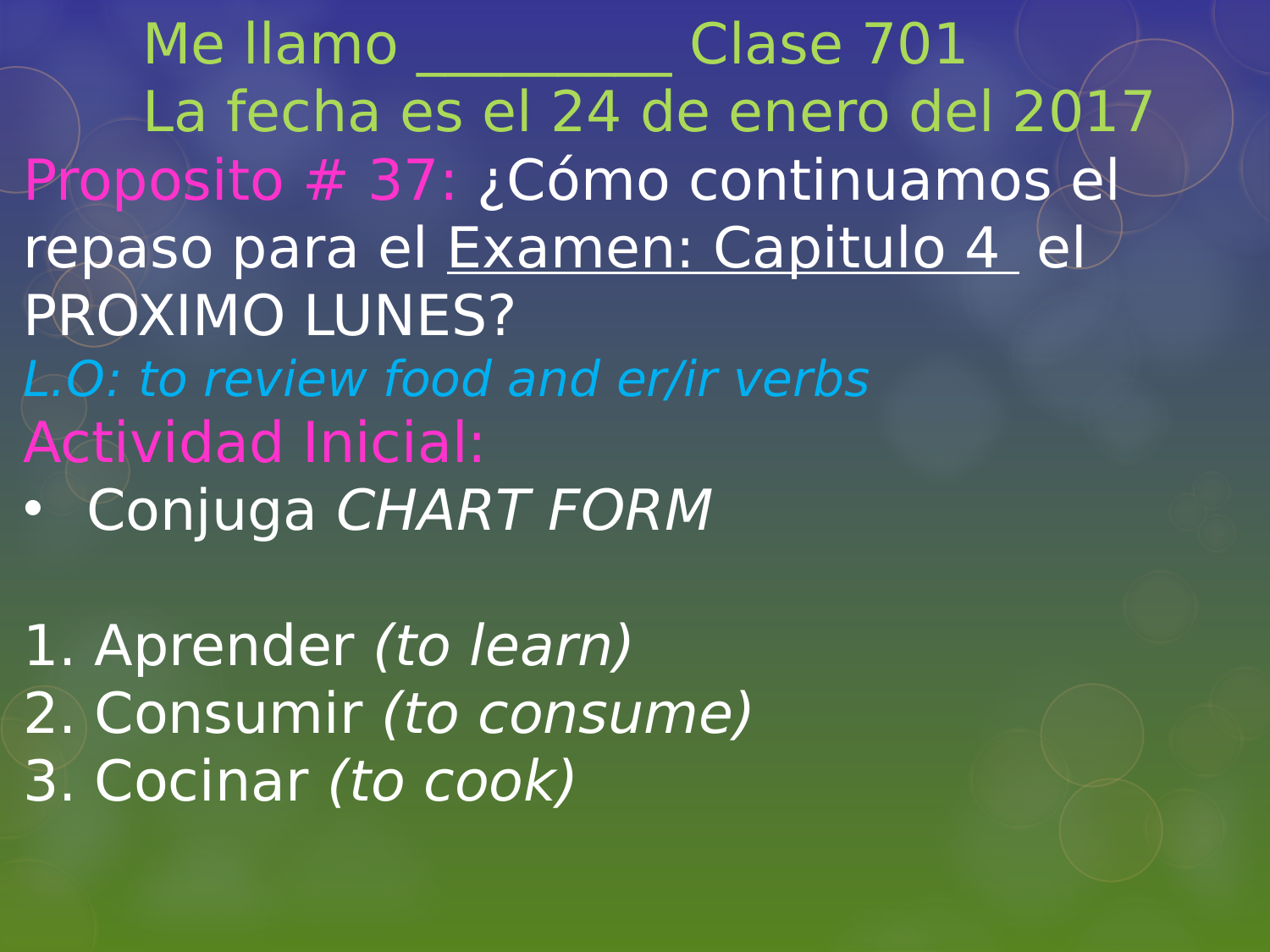

# Me llamo _________ Clase 701 La fecha es el 24 de enero del 2017
Proposito # 37: ¿Cómo continuamos el repaso para el Examen: Capitulo 4  el PROXIMO LUNES?
L.O: to review food and er/ir verbs
Actividad Inicial:
Conjuga CHART FORM

Aprender (to learn)
Consumir (to consume)
Cocinar (to cook)